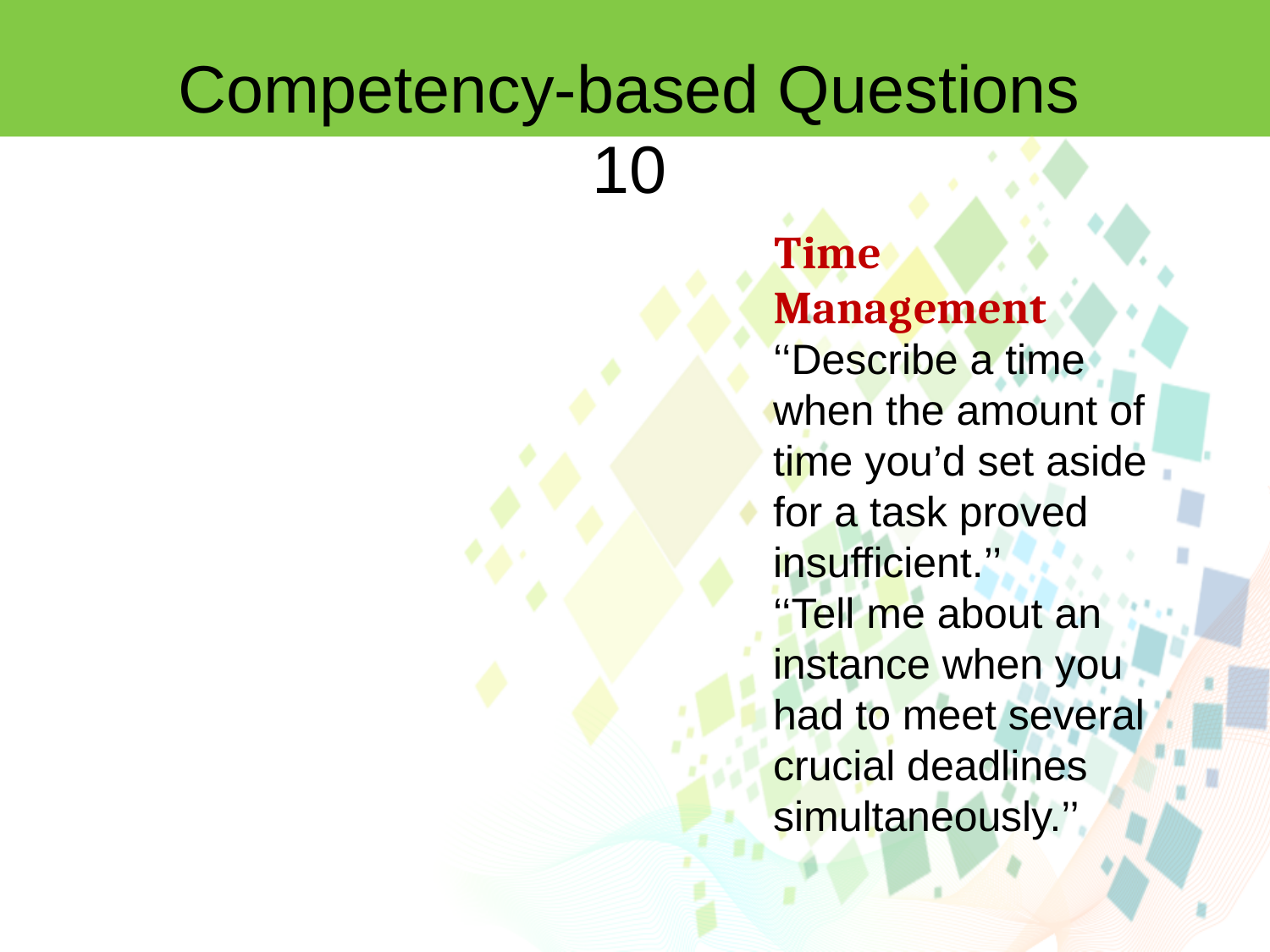

Competency-based Questions 10
Time Management
‘‘Describe a time when the amount of time you’d set aside for a task proved
insufficient.’’
‘‘Tell me about an instance when you had to meet several crucial deadlines simultaneously.’’